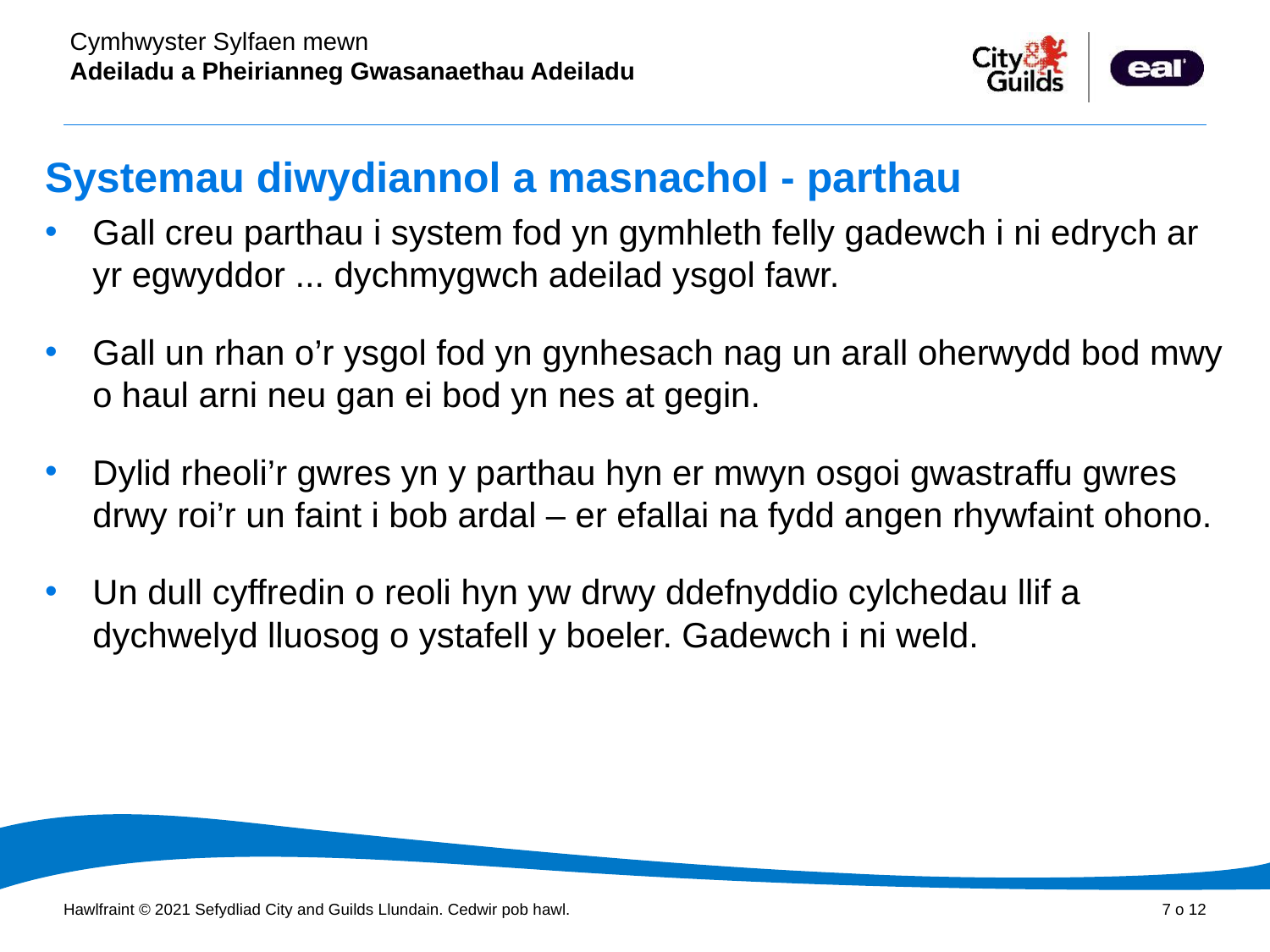

# Systemau diwydiannol a masnachol - parthau
Gall creu parthau i system fod yn gymhleth felly gadewch i ni edrych ar yr egwyddor ... dychmygwch adeilad ysgol fawr.
Gall un rhan o’r ysgol fod yn gynhesach nag un arall oherwydd bod mwy o haul arni neu gan ei bod yn nes at gegin.
Dylid rheoli’r gwres yn y parthau hyn er mwyn osgoi gwastraffu gwres drwy roi’r un faint i bob ardal – er efallai na fydd angen rhywfaint ohono.
Un dull cyffredin o reoli hyn yw drwy ddefnyddio cylchedau llif a dychwelyd lluosog o ystafell y boeler. Gadewch i ni weld.